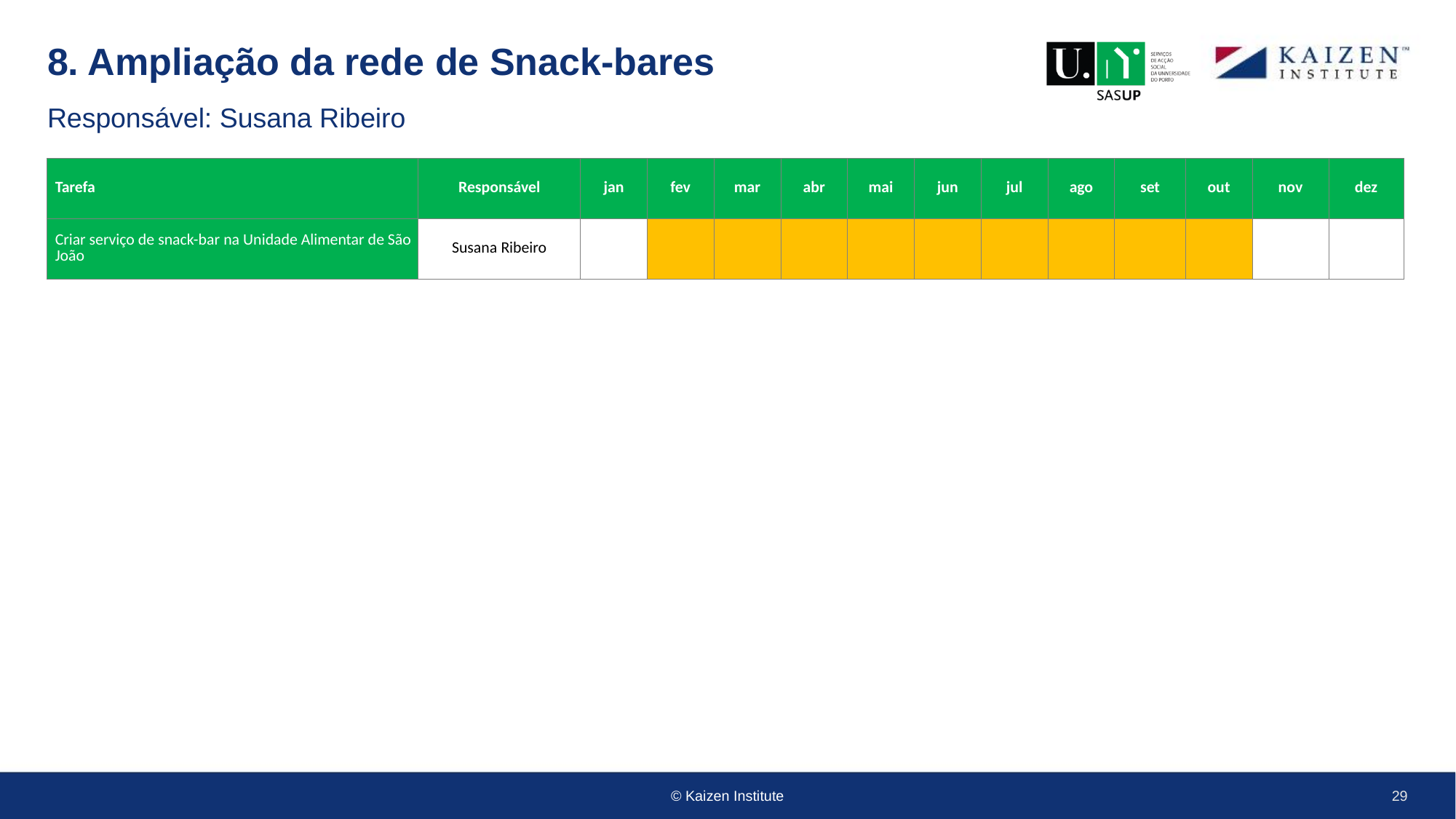

# 8. Ampliação da rede de Snack-bares
Responsável: Susana Ribeiro
| Tarefa | Responsável | jan | fev | mar | abr | mai | jun | jul | ago | set | out | nov | dez |
| --- | --- | --- | --- | --- | --- | --- | --- | --- | --- | --- | --- | --- | --- |
| Criar serviço de snack-bar na Unidade Alimentar de São João | Susana Ribeiro |  |  |  |  |  |  |  |  |  |  |  |  |